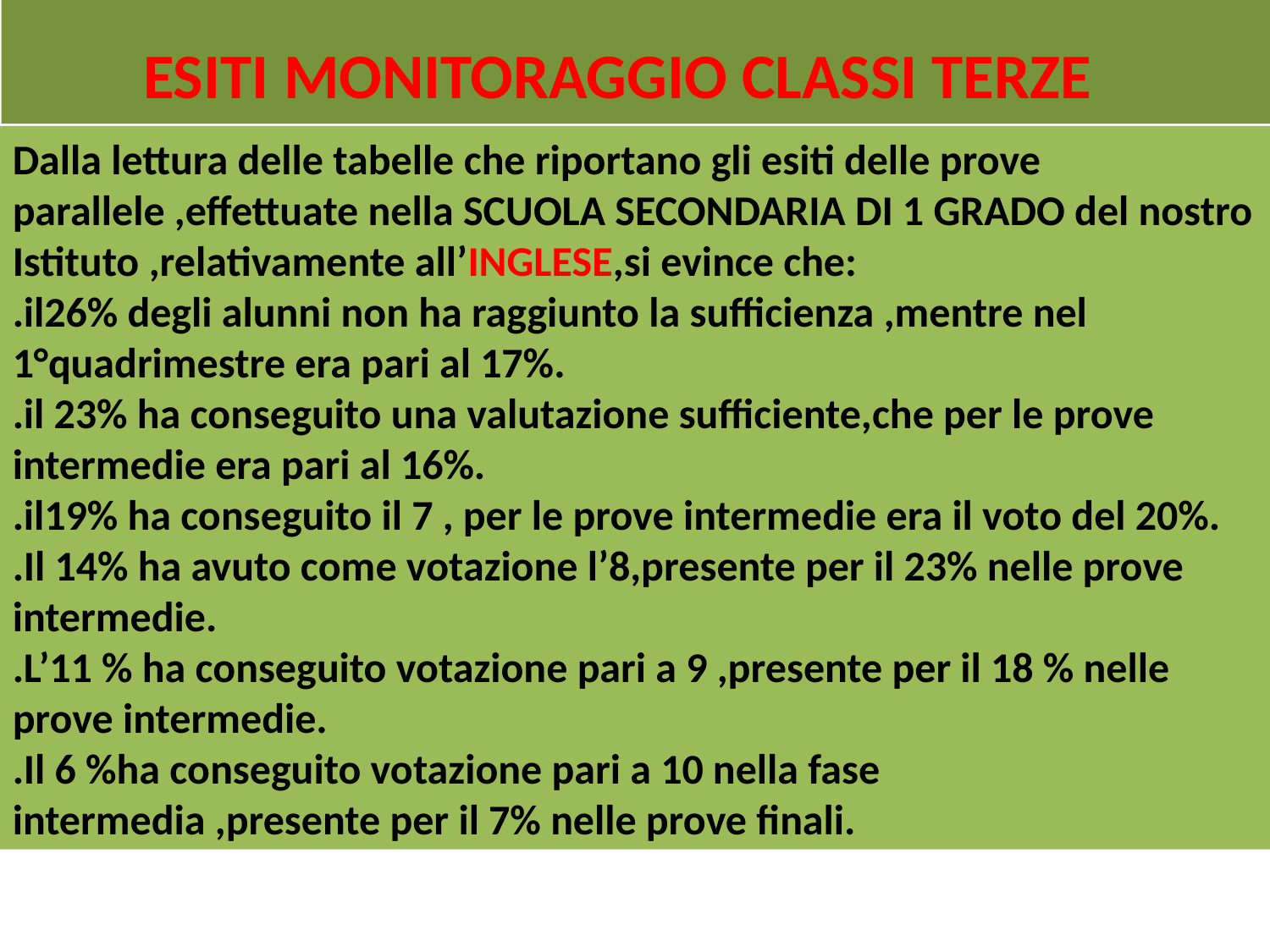

ESITI MONITORAGGIO CLASSI TERZE
Dalla lettura delle tabelle che riportano gli esiti delle prove parallele ,effettuate nella SCUOLA SECONDARIA DI 1 GRADO del nostro Istituto ,relativamente all’INGLESE,si evince che:
.il26% degli alunni non ha raggiunto la sufficienza ,mentre nel 1°quadrimestre era pari al 17%.
.il 23% ha conseguito una valutazione sufficiente,che per le prove intermedie era pari al 16%.
.il19% ha conseguito il 7 , per le prove intermedie era il voto del 20%.
.Il 14% ha avuto come votazione l’8,presente per il 23% nelle prove intermedie.
.L’11 % ha conseguito votazione pari a 9 ,presente per il 18 % nelle prove intermedie.
.Il 6 %ha conseguito votazione pari a 10 nella fase intermedia ,presente per il 7% nelle prove finali.